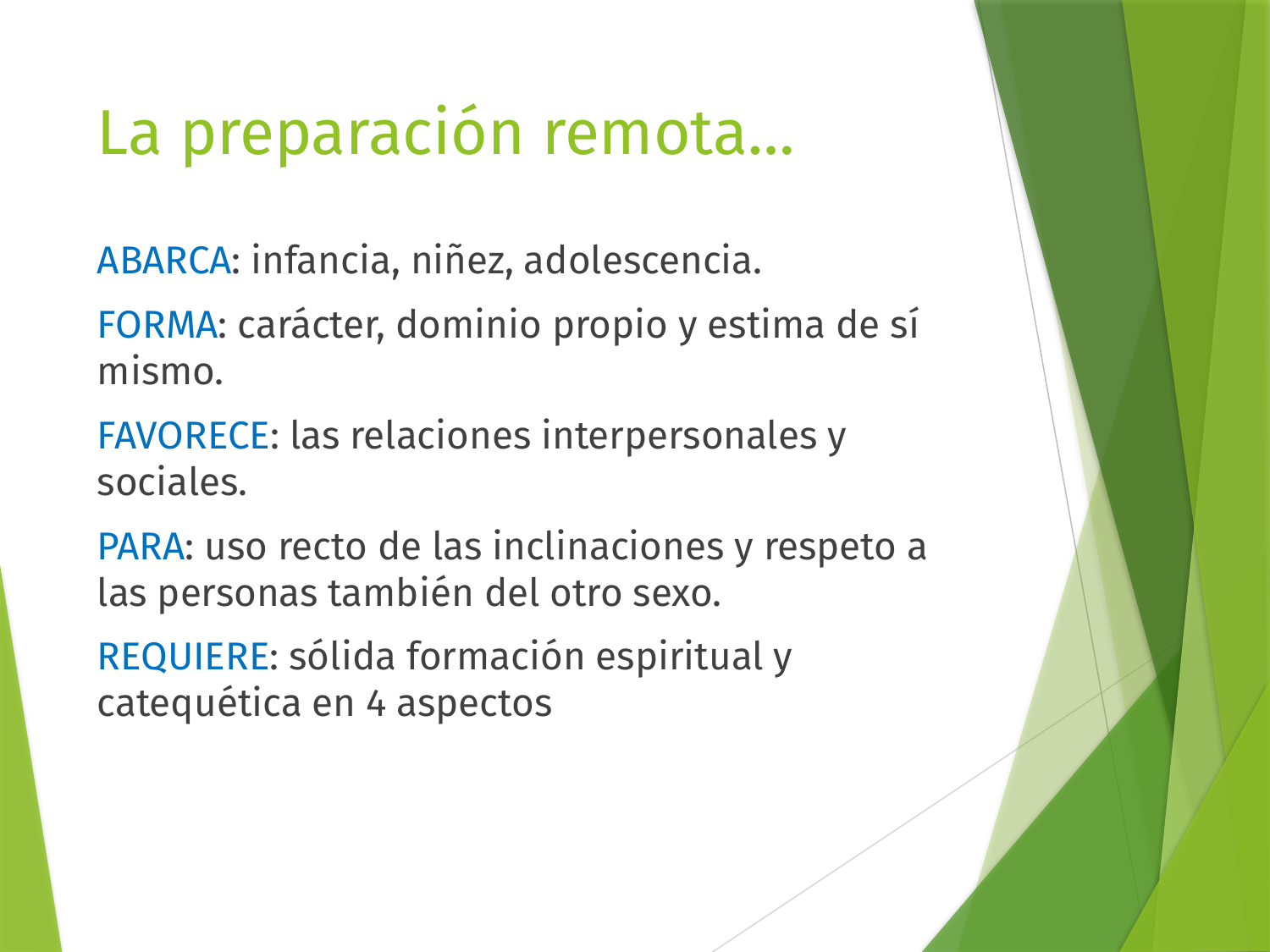

# La preparación remota…
ABARCA: infancia, niñez, adolescencia.
FORMA: carácter, dominio propio y estima de sí mismo.
FAVORECE: las relaciones interpersonales y sociales.
PARA: uso recto de las inclinaciones y respeto a las personas también del otro sexo.
REQUIERE: sólida formación espiritual y catequética en 4 aspectos